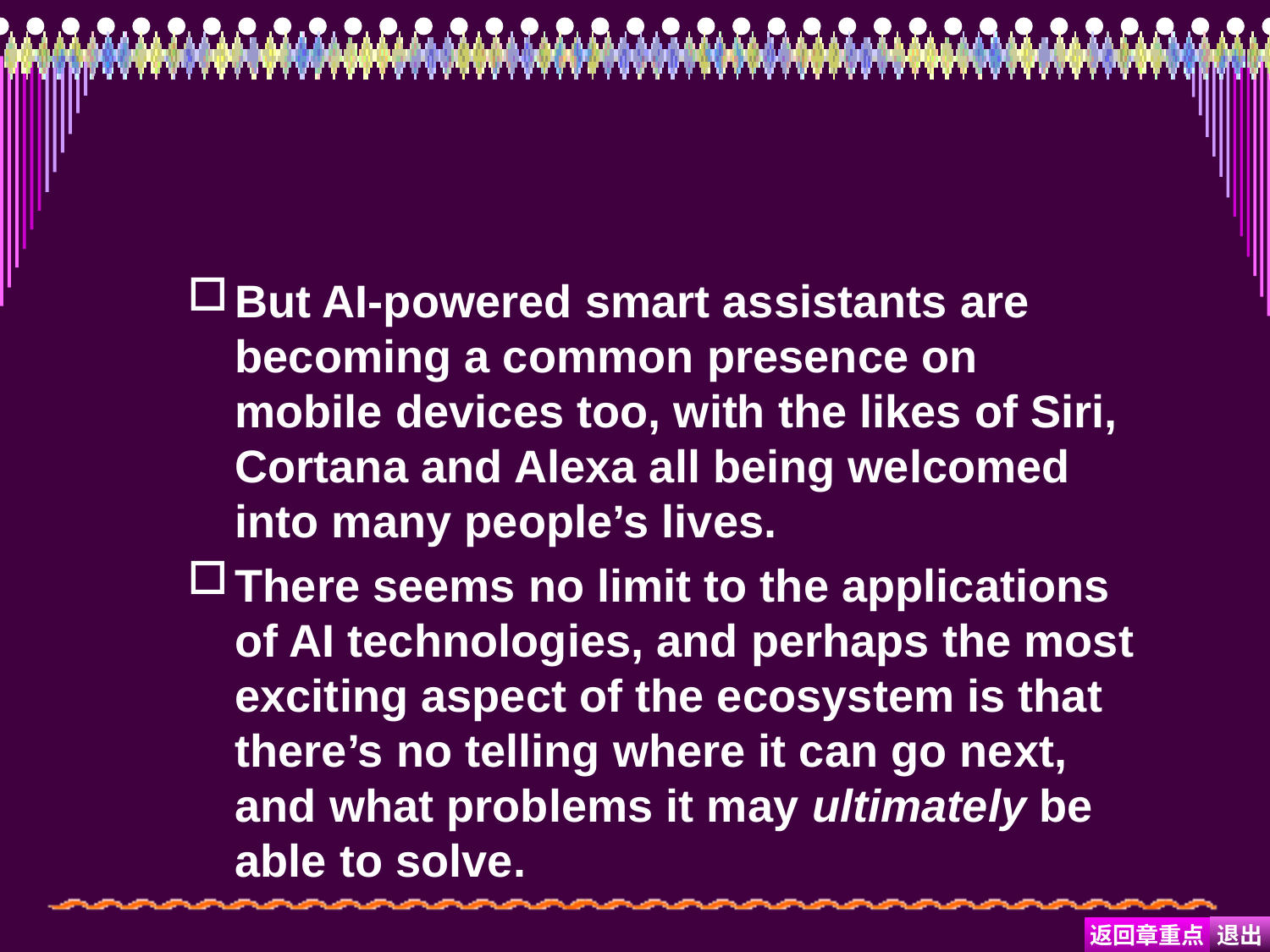

#
But AI-powered smart assistants are becoming a common presence on mobile devices too, with the likes of Siri, Cortana and Alexa all being welcomed into many people’s lives.
There seems no limit to the applications of AI technologies, and perhaps the most exciting aspect of the ecosystem is that there’s no telling where it can go next, and what problems it may ultimately be able to solve.